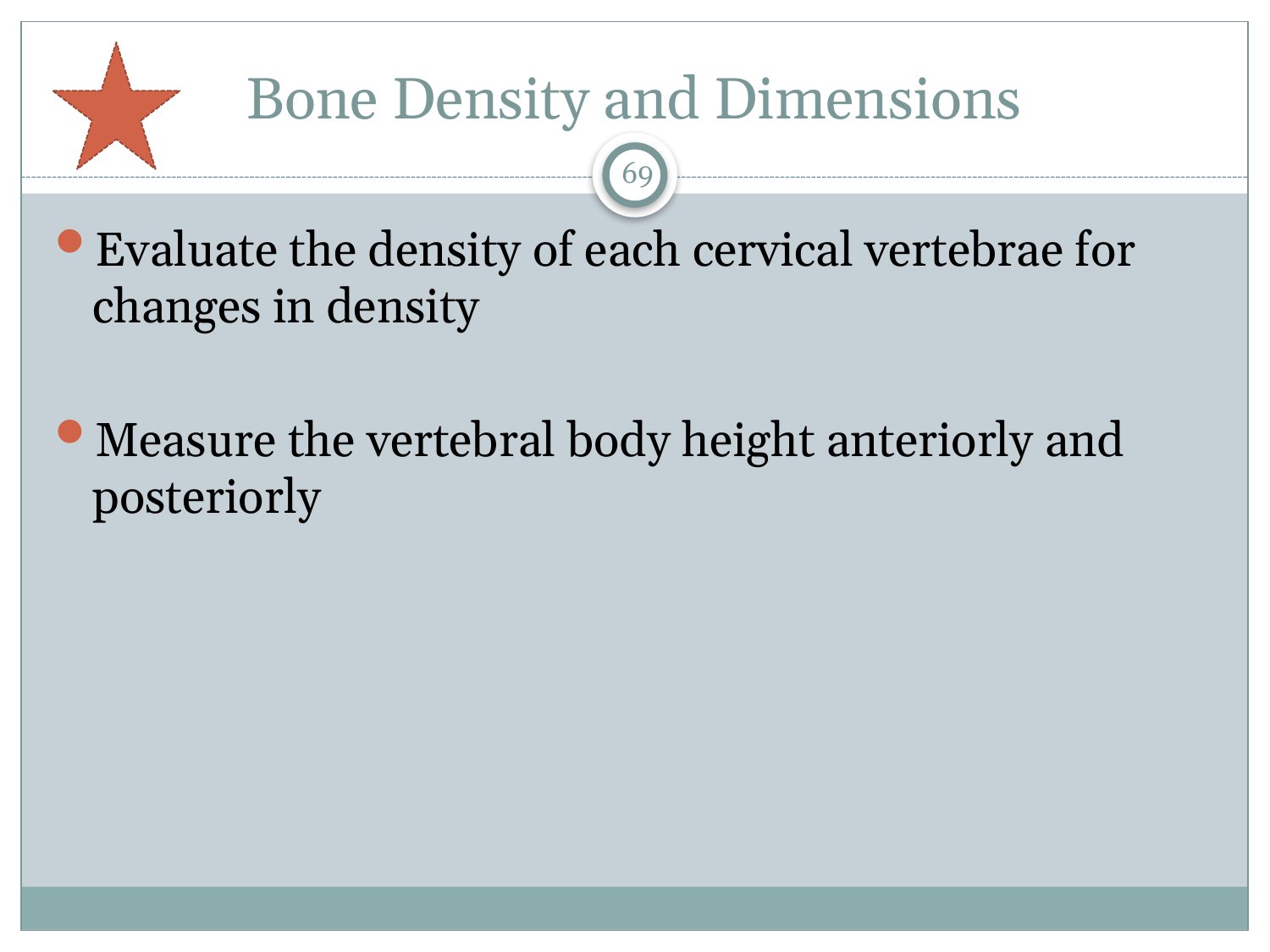

# Bone Density and Dimensions

69
Evaluate the density of each cervical vertebrae for changes in density

Measure the vertebral body height anteriorly and posteriorly